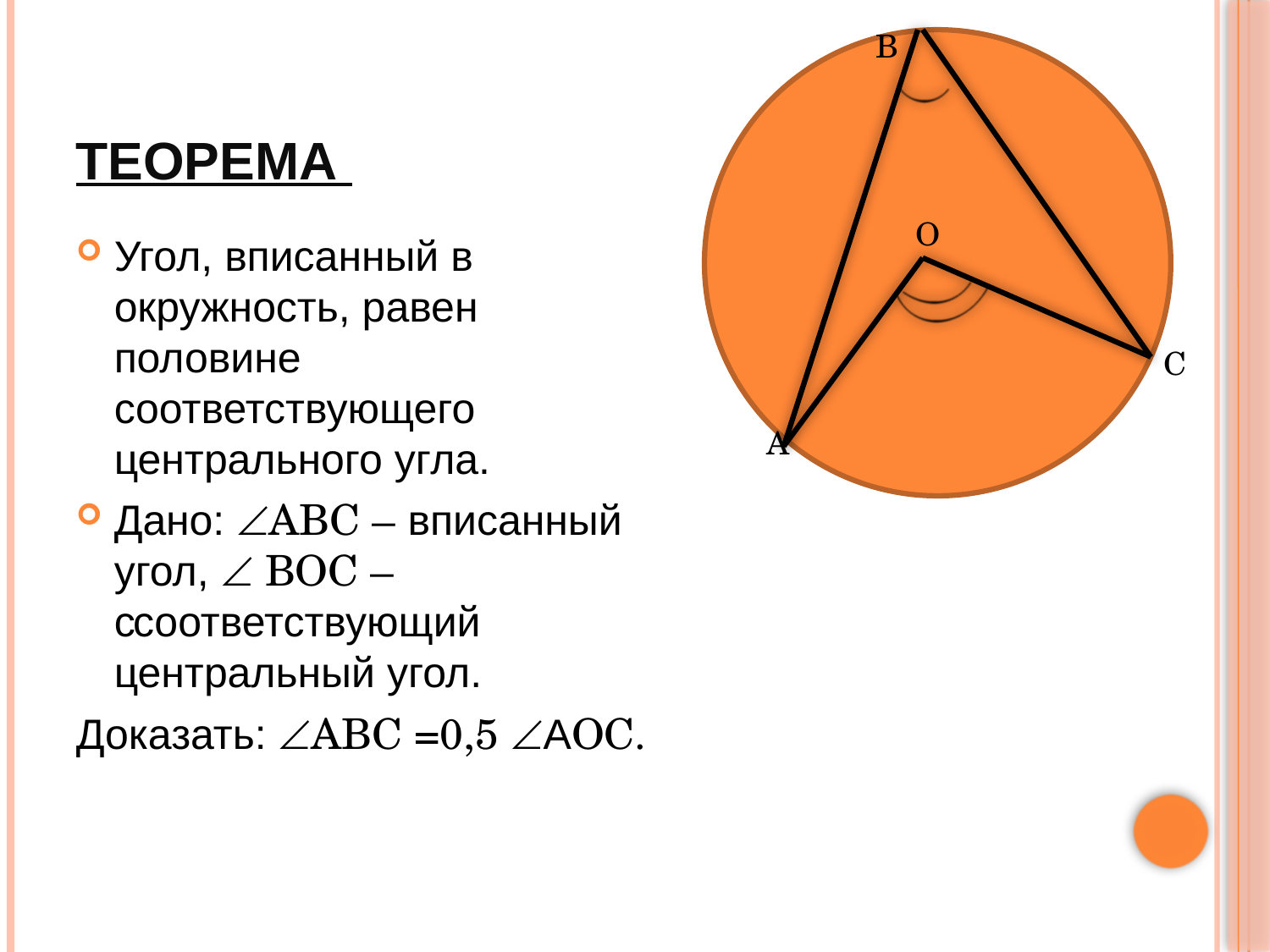

B

# Теорема

O

Угол, вписанный в окружность, равен половине соответствующего центрального угла.
Дано: ∠ABC – вписанный угол, ∠ BOC – cсоответствующий центральный угол.
Доказать: ∠ABC =0,5 ∠АOC.

C
A